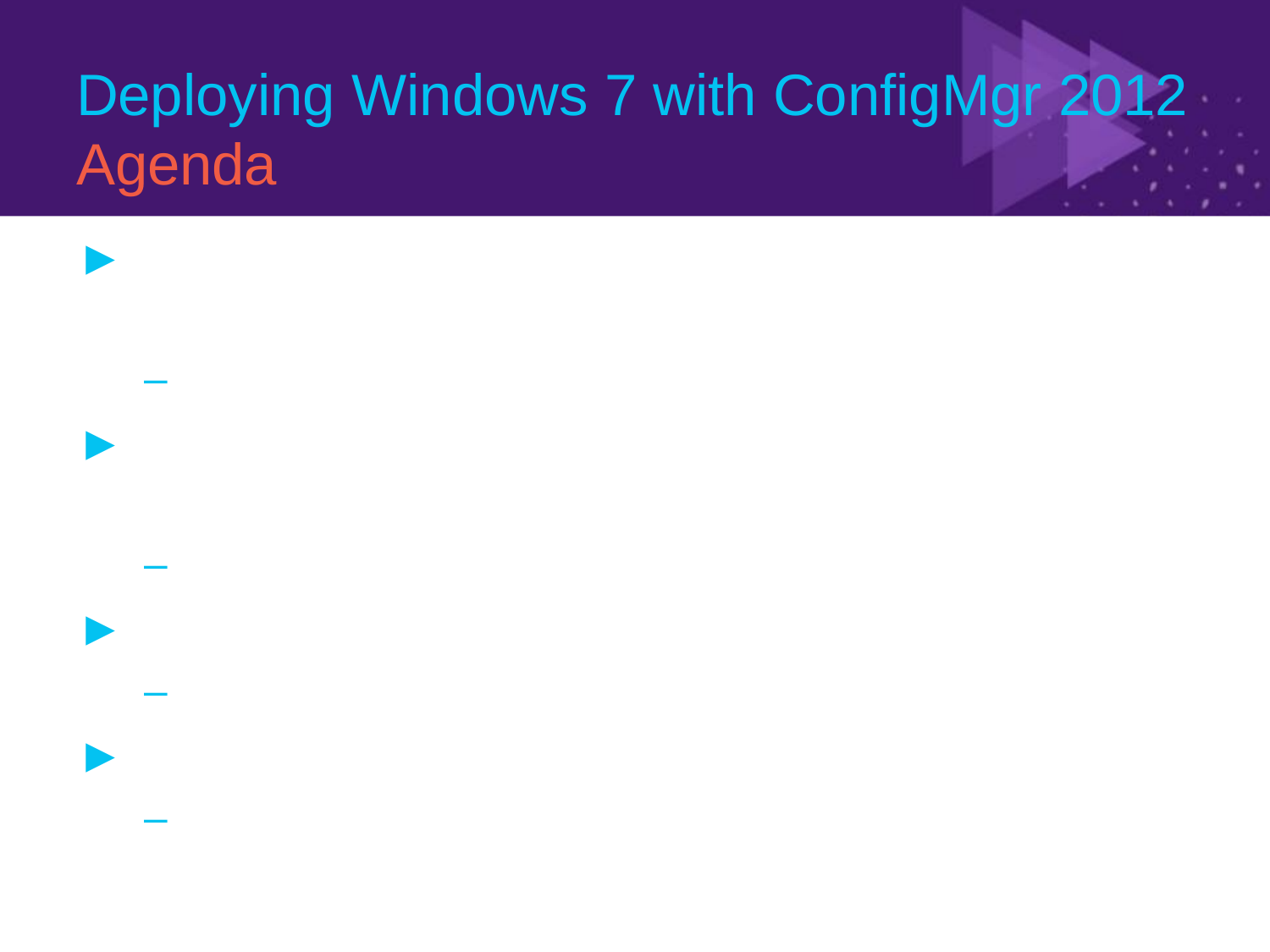

# Deploying Windows 7 with ConfigMgr 2012 Agenda
Quick overview of ConfigMgr 2012 enhancements
The “world” is changing all around me…
Migrating from ConfigMgr 2007 to ConfigMgr 2012
How do I get to this new “world”?
New and enhanced OS deployment capabilities
Back to familiar and safe surroundings
Deploying Windows 7
Putting it all to work